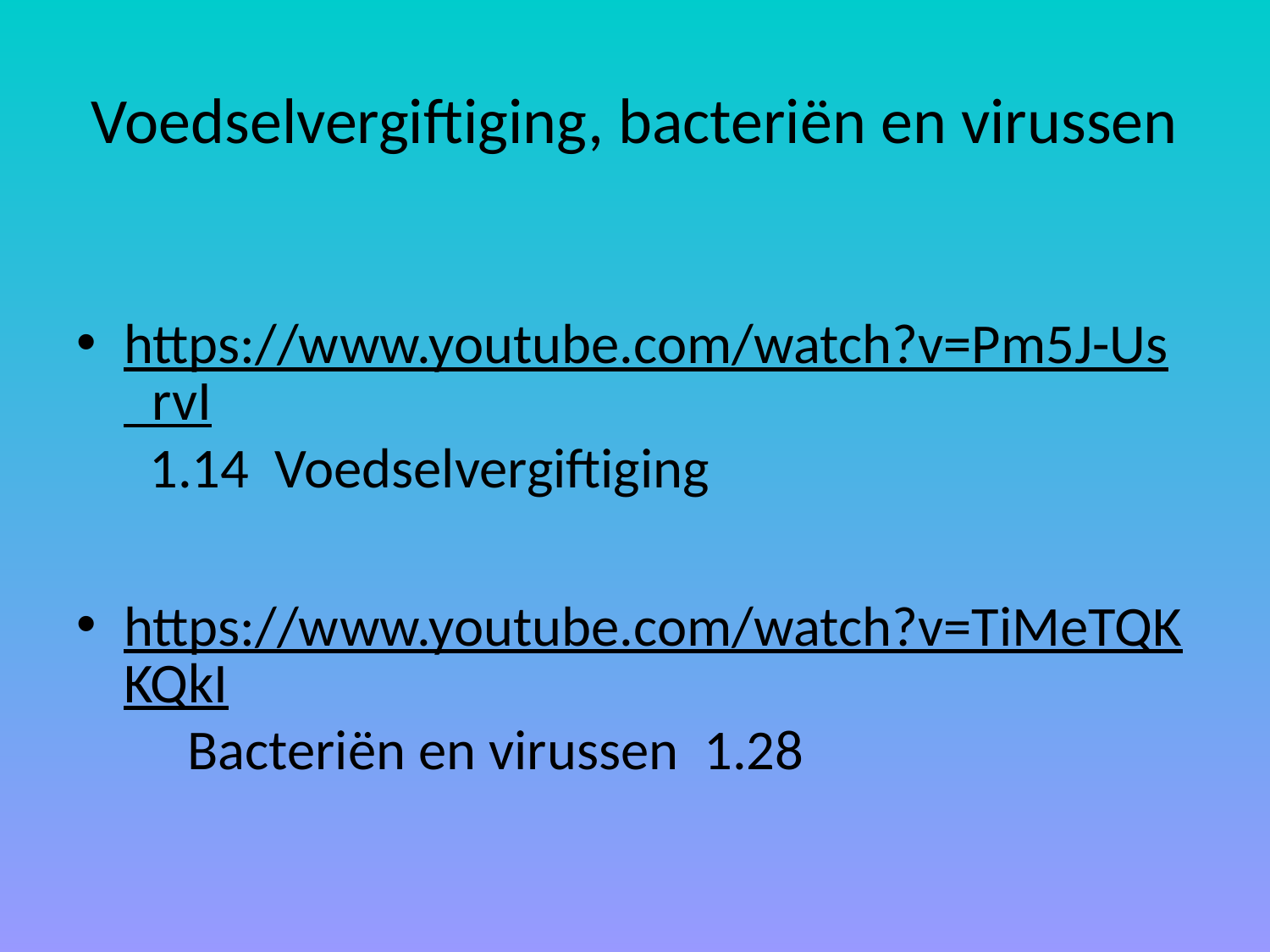

# Voedselvergiftiging, bacteriën en virussen

https://www.youtube.com/watch?v=Pm5J-Us_rvI  1.14  Voedselvergiftiging

https://www.youtube.com/watch?v=TiMeTQKKQkI     Bacteriën en virussen  1.28